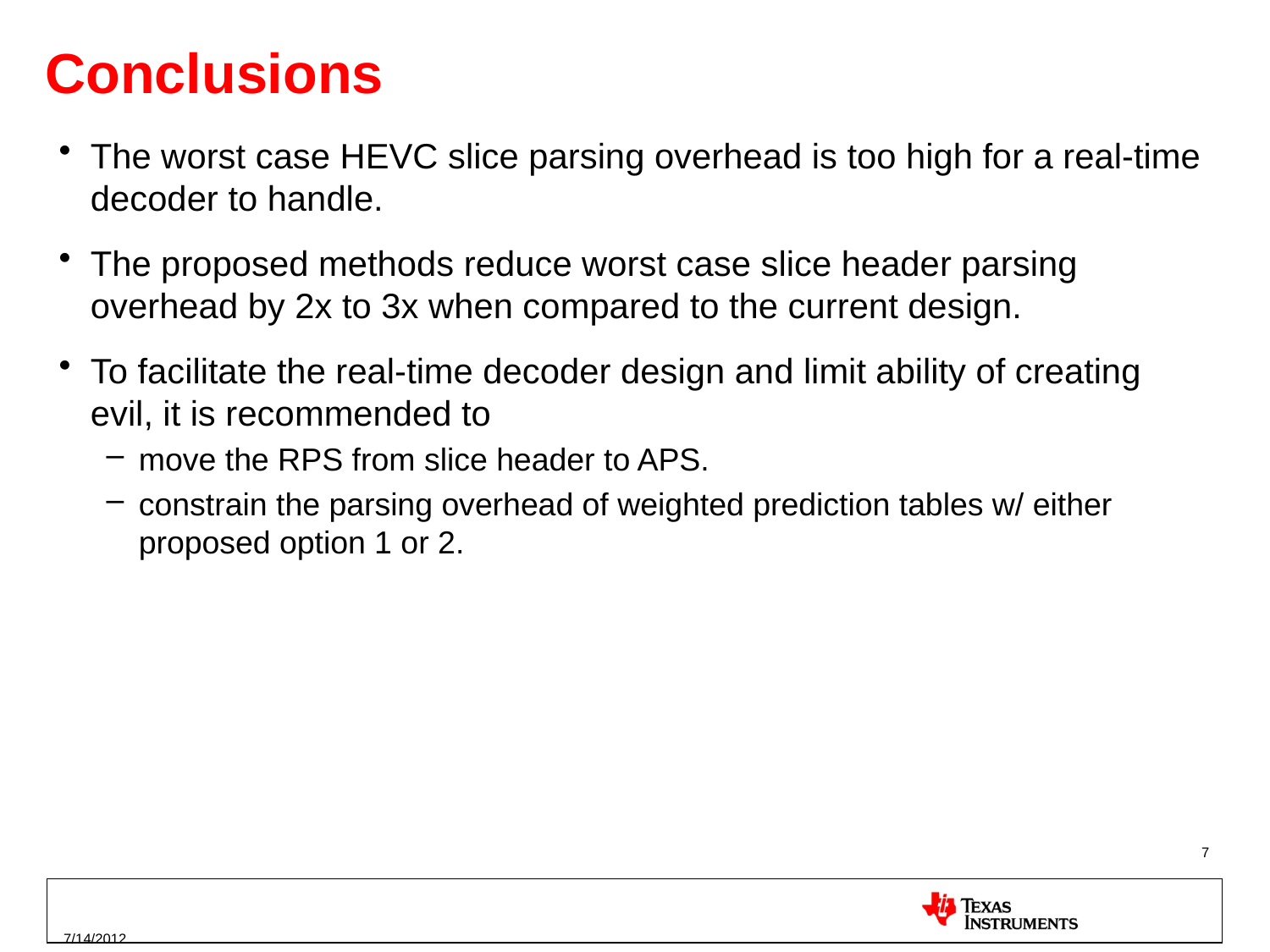

# Conclusions
The worst case HEVC slice parsing overhead is too high for a real-time decoder to handle.
The proposed methods reduce worst case slice header parsing overhead by 2x to 3x when compared to the current design.
To facilitate the real-time decoder design and limit ability of creating evil, it is recommended to
move the RPS from slice header to APS.
constrain the parsing overhead of weighted prediction tables w/ either proposed option 1 or 2.

7
7/14/2012